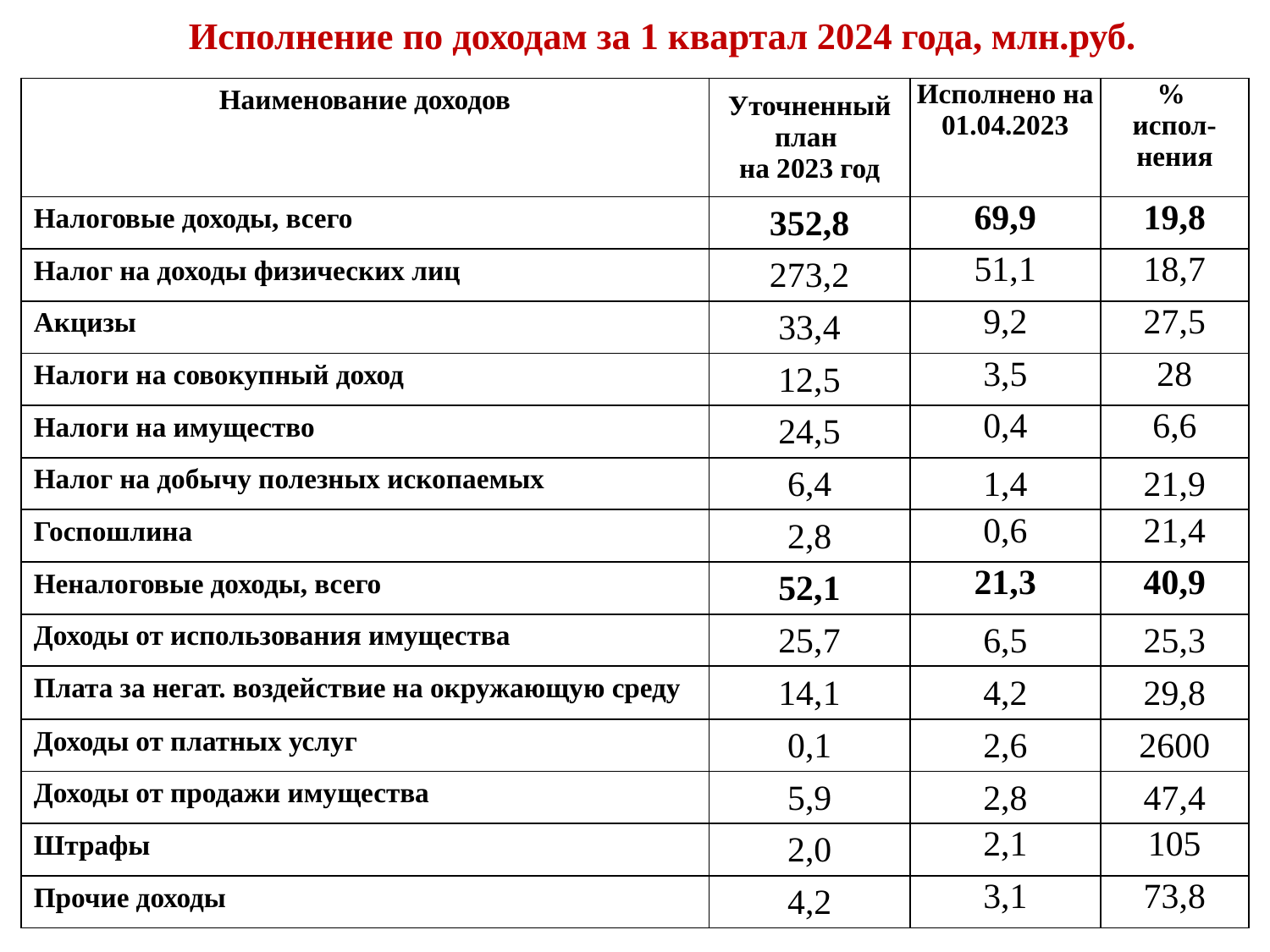

# Исполнение по доходам за 1 квартал 2024 года, млн.руб.
| Наименование доходов | Уточненный план на 2023 год | Исполнено на 01.04.2023 | % испол-нения |
| --- | --- | --- | --- |
| Налоговые доходы, всего | 352,8 | 69,9 | 19,8 |
| Налог на доходы физических лиц | 273,2 | 51,1 | 18,7 |
| Акцизы | 33,4 | 9,2 | 27,5 |
| Налоги на совокупный доход | 12,5 | 3,5 | 28 |
| Налоги на имущество | 24,5 | 0,4 | 6,6 |
| Налог на добычу полезных ископаемых | 6,4 | 1,4 | 21,9 |
| Госпошлина | 2,8 | 0,6 | 21,4 |
| Неналоговые доходы, всего | 52,1 | 21,3 | 40,9 |
| Доходы от использования имущества | 25,7 | 6,5 | 25,3 |
| Плата за негат. воздействие на окружающую среду | 14,1 | 4,2 | 29,8 |
| Доходы от платных услуг | 0,1 | 2,6 | 2600 |
| Доходы от продажи имущества | 5,9 | 2,8 | 47,4 |
| Штрафы | 2,0 | 2,1 | 105 |
| Прочие доходы | 4,2 | 3,1 | 73,8 |